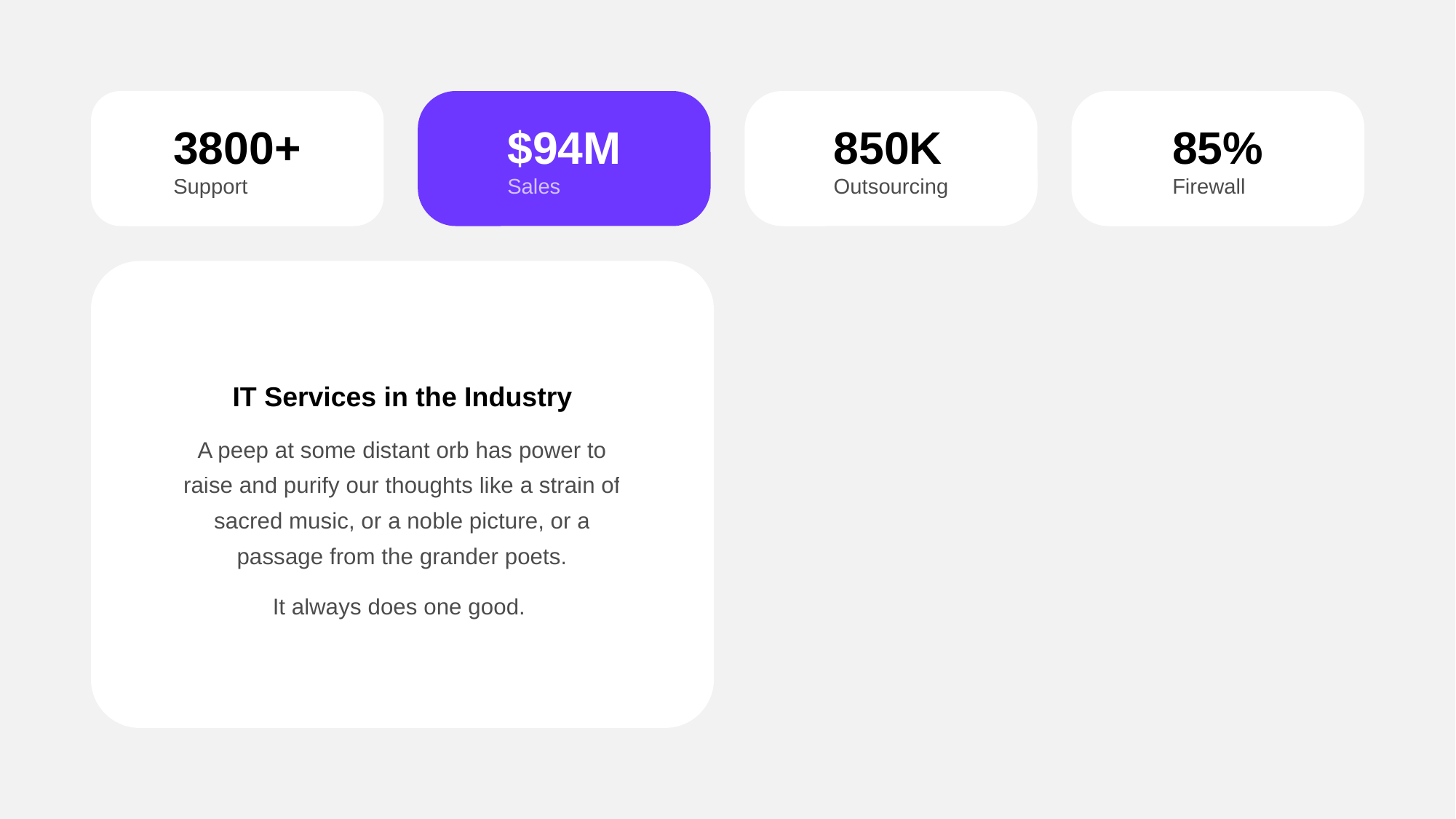

3800+
Support
$94M
Sales
850K
Outsourcing
85%
Firewall

IT Services in the Industry
A peep at some distant orb has power to raise and purify our thoughts like a strain of sacred music, or a noble picture, or a passage from the grander poets.
It always does one good.